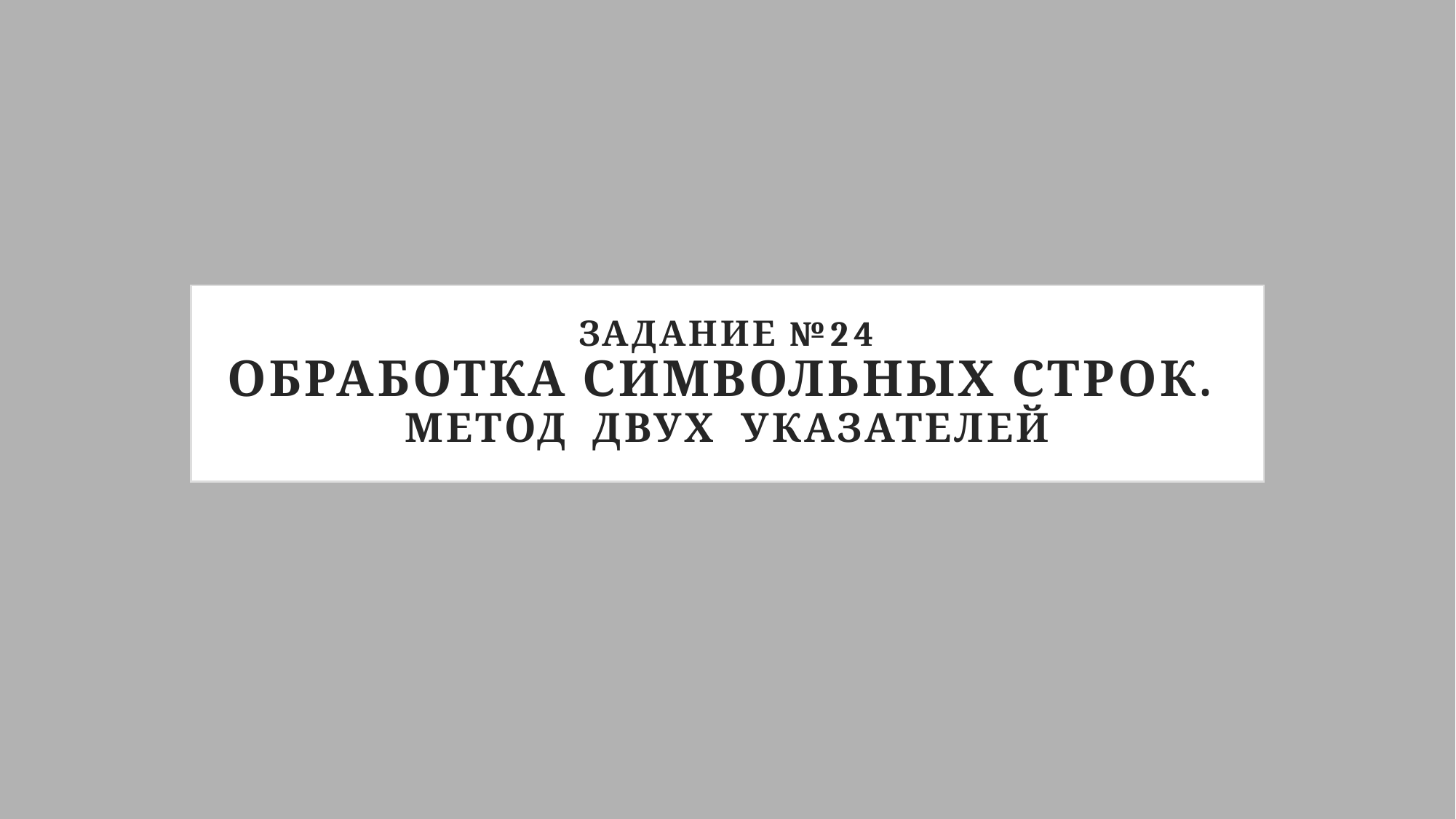

# Задание №24 Обработка символьных строк. Метод  двух  указателей